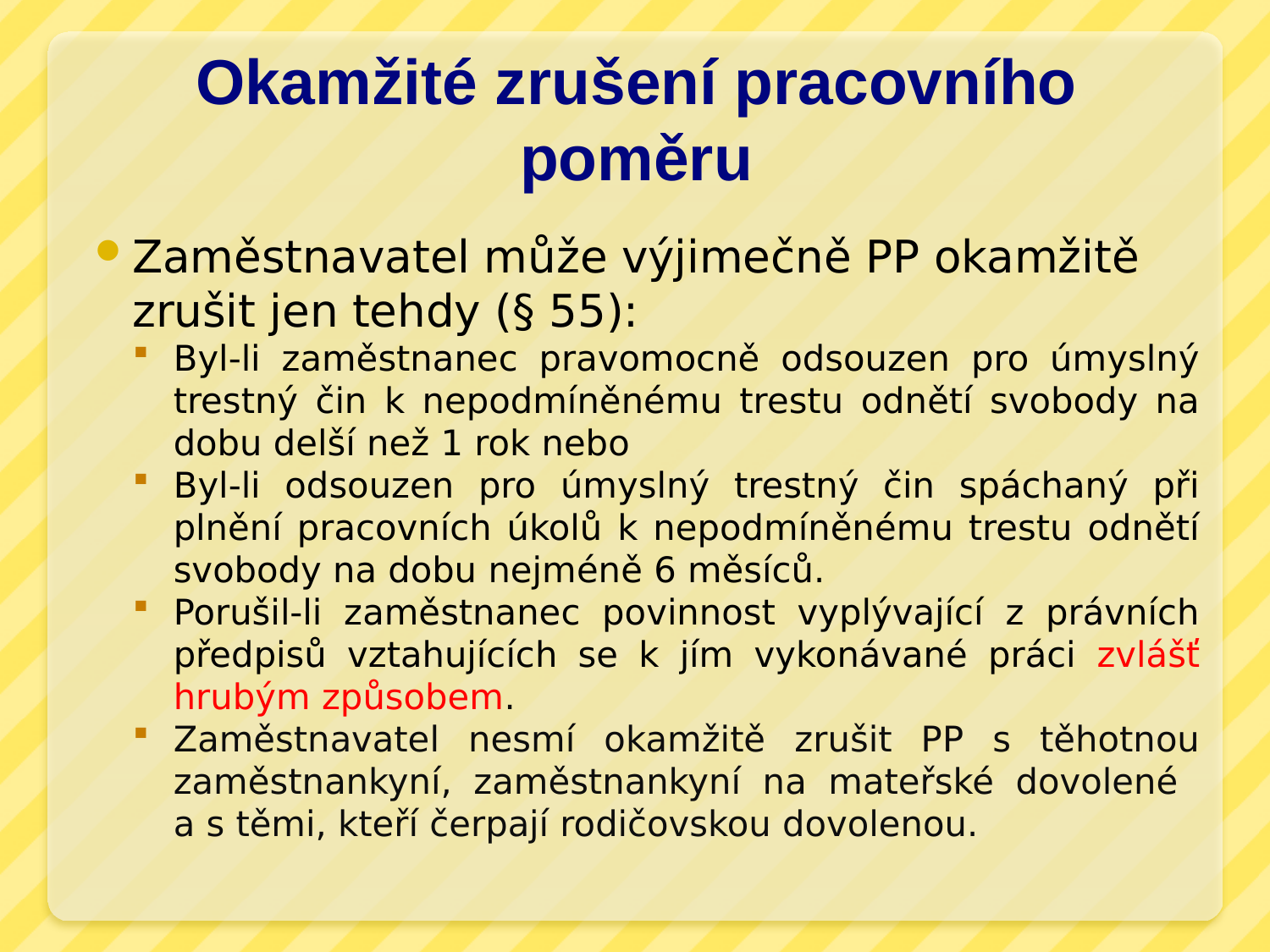

# Okamžité zrušení pracovního poměru
Zaměstnavatel může výjimečně PP okamžitě zrušit jen tehdy (§ 55):
Byl-li zaměstnanec pravomocně odsouzen pro úmyslný trestný čin k nepodmíněnému trestu odnětí svobody na dobu delší než 1 rok nebo
Byl-li odsouzen pro úmyslný trestný čin spáchaný při plnění pracovních úkolů k nepodmíněnému trestu odnětí svobody na dobu nejméně 6 měsíců.
Porušil-li zaměstnanec povinnost vyplývající z právních předpisů vztahujících se k jím vykonávané práci zvlášť hrubým způsobem.
Zaměstnavatel nesmí okamžitě zrušit PP s těhotnou zaměstnankyní, zaměstnankyní na mateřské dovolené
a s těmi, kteří čerpají rodičovskou dovolenou.